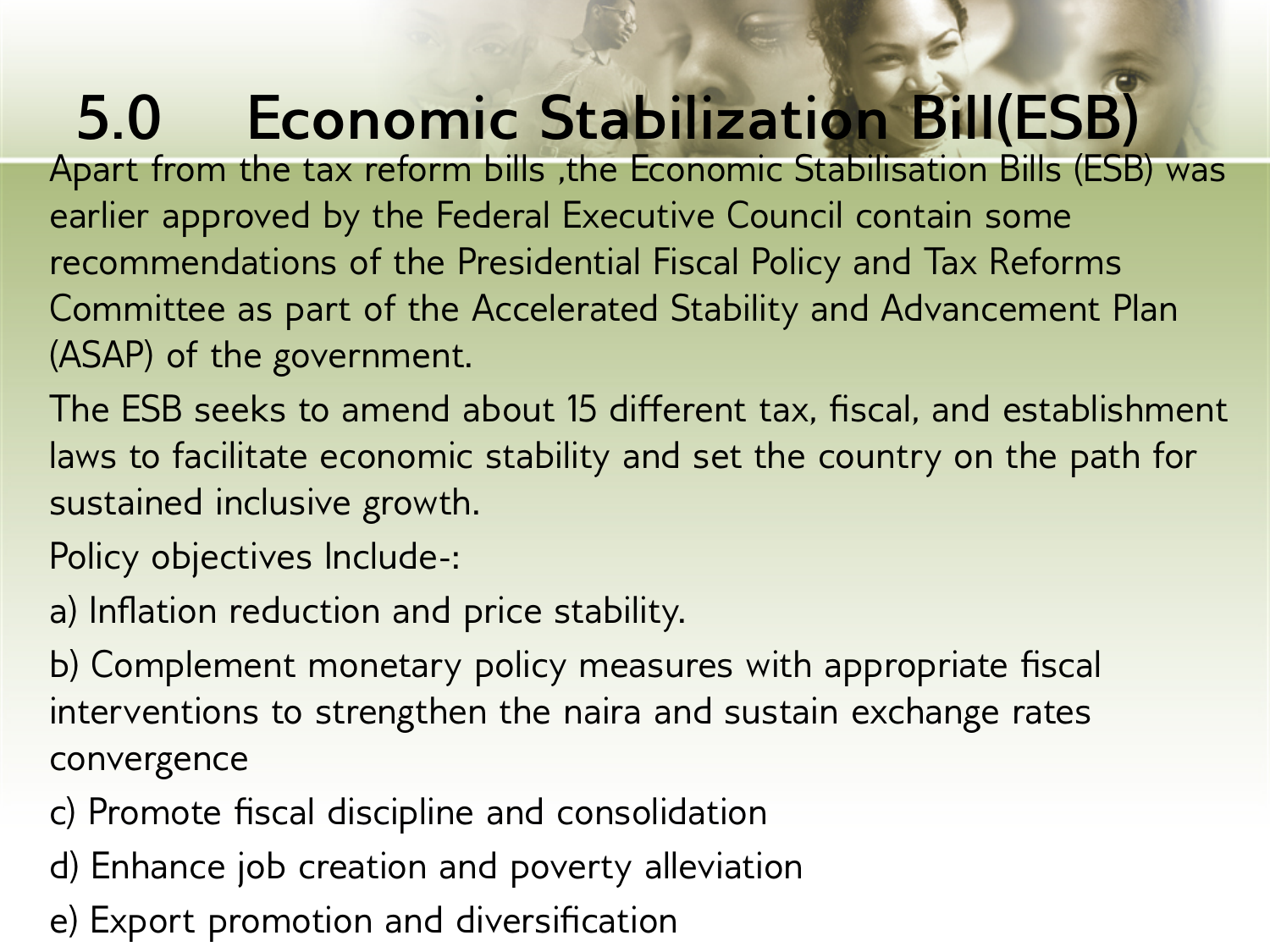

# 5.0    Economic Stabilization Bill(ESB)
Apart from the tax reform bills ,the Economic Stabilisation Bills (ESB) was earlier approved by the Federal Executive Council contain some recommendations of the Presidential Fiscal Policy and Tax Reforms Committee as part of the Accelerated Stability and Advancement Plan (ASAP) of the government.
The ESB seeks to amend about 15 different tax, fiscal, and establishment laws to facilitate economic stability and set the country on the path for sustained inclusive growth.
Policy objectives Include-:
a) Inflation reduction and price stability.
b) Complement monetary policy measures with appropriate fiscal interventions to strengthen the naira and sustain exchange rates convergence
c) Promote fiscal discipline and consolidation
d) Enhance job creation and poverty alleviation
e) Export promotion and diversification